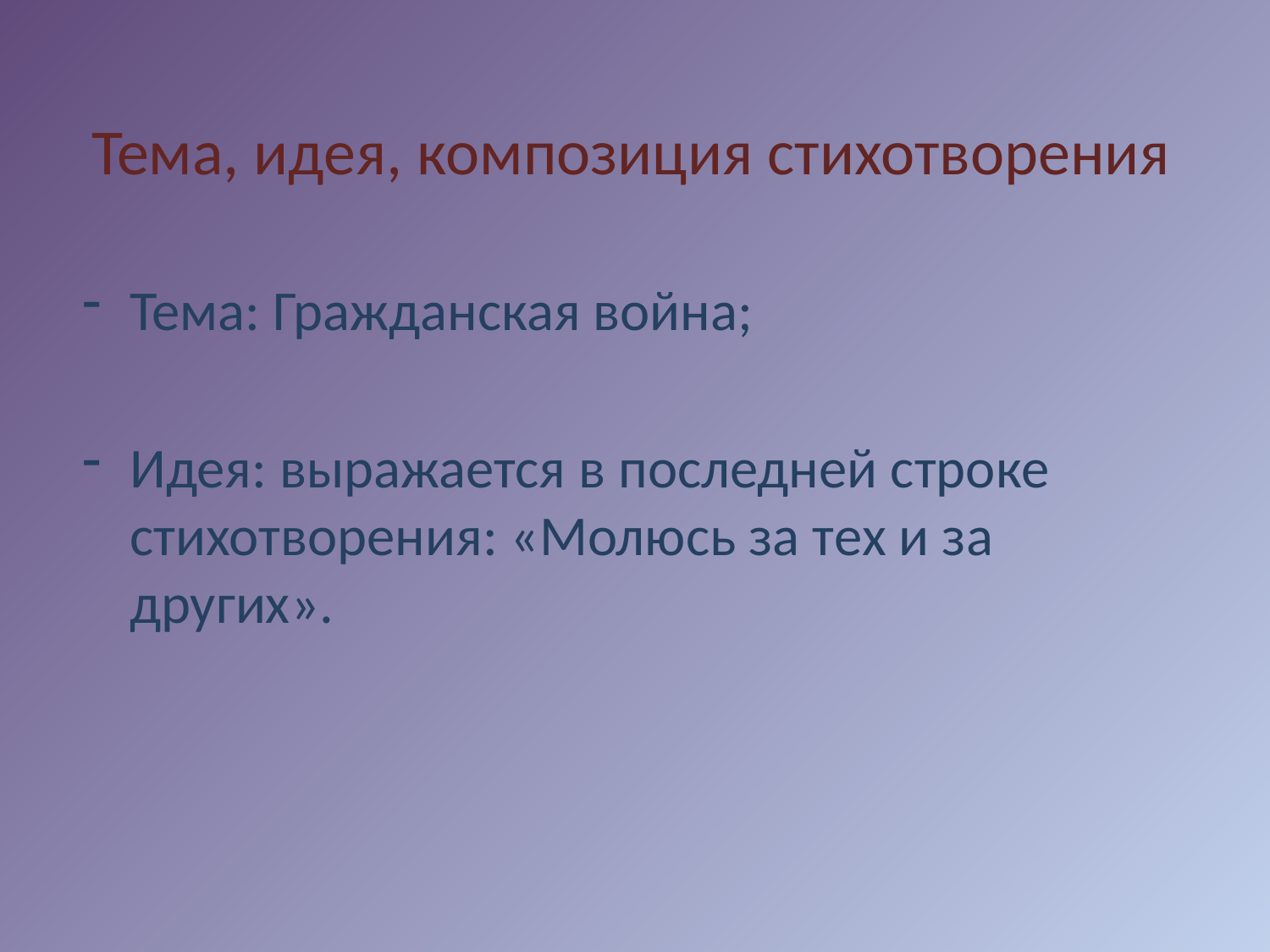

# Тема, идея, композиция стихотворения

Тема: Гражданская война;

Идея: выражается в последней строке стихотворения: «Молюсь за тех и за других».